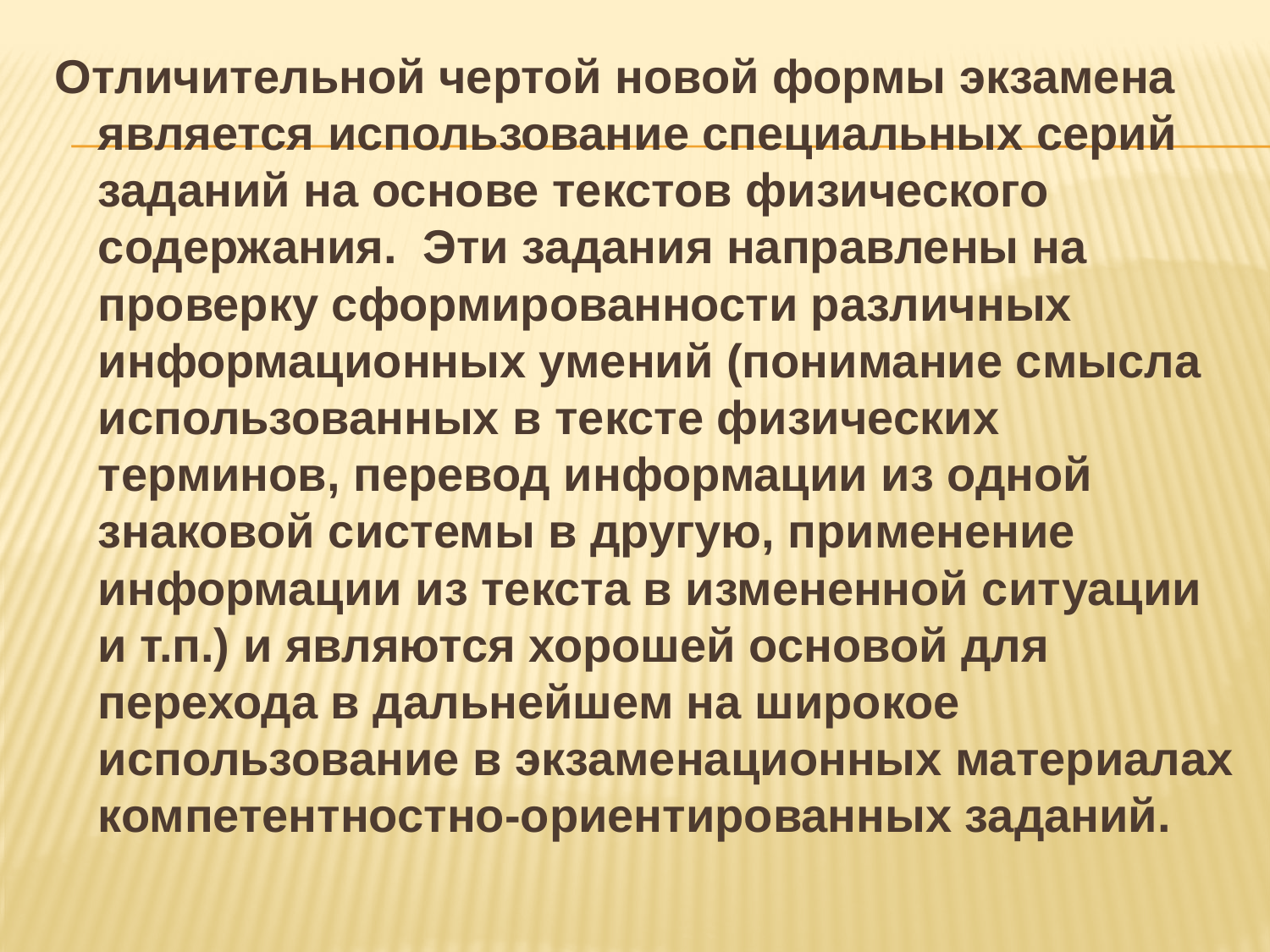

Отличительной чертой новой формы экзамена  является использование специальных серий заданий на основе текстов физического содержания.  Эти задания направлены на проверку сформированности различных информационных умений (понимание смысла использованных в тексте физических терминов, перевод информации из одной знаковой системы в другую, применение информации из текста в измененной ситуации и т.п.) и являются хорошей основой для перехода в дальнейшем на широкое использование в экзаменационных материалах компетентностно-ориентированных заданий.